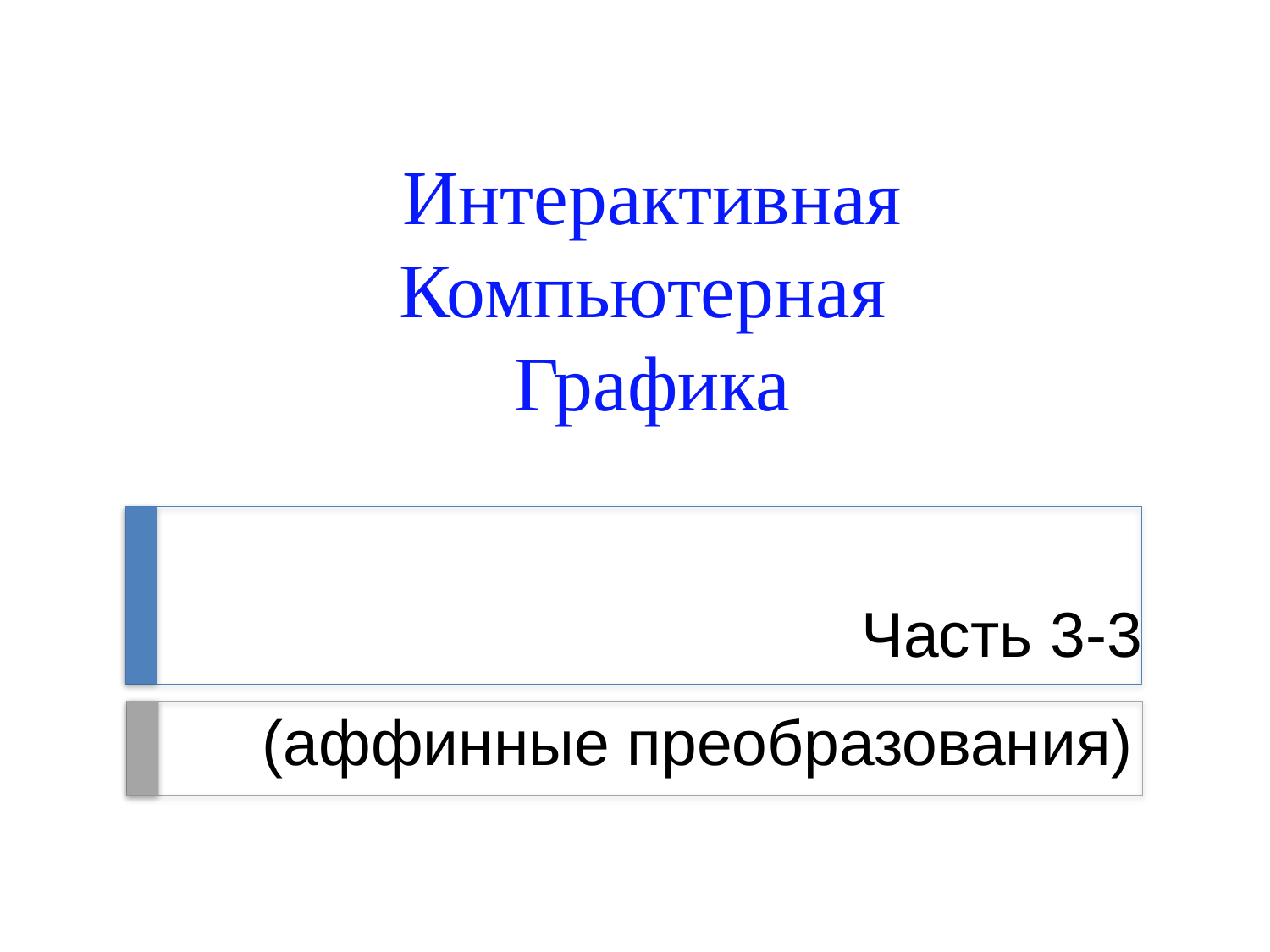

Интерактивная
Компьютерная
Графика
Часть 3-3
# (аффинные преобразования)